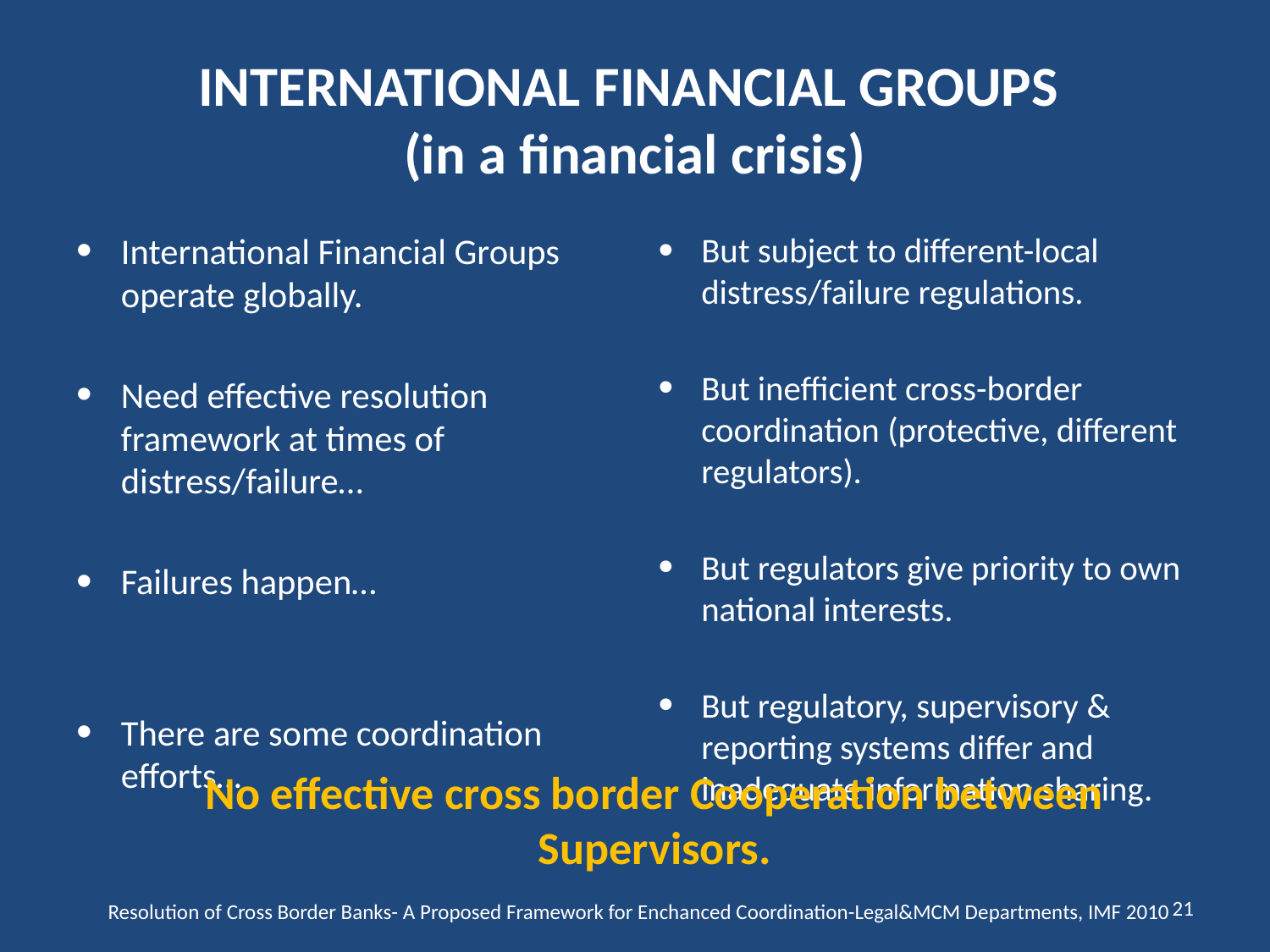

# INTERNATIONAL FINANCIAL GROUPS (in a financial crisis)
International Financial Groups operate globally.

Need effective resolution framework at times of distress/failure…

Failures happen…

There are some coordination efforts…

But subject to different-local distress/failure regulations.

But inefficient cross-border coordination (protective, different regulators).

But regulators give priority to own national interests.

But regulatory, supervisory & reporting systems differ and inadequate information sharing.

No effective cross border Cooperation between Supervisors.
 Resolution of Cross Border Banks- A Proposed Framework for Enchanced Coordination-Legal&MCM Departments, IMF 2010
21